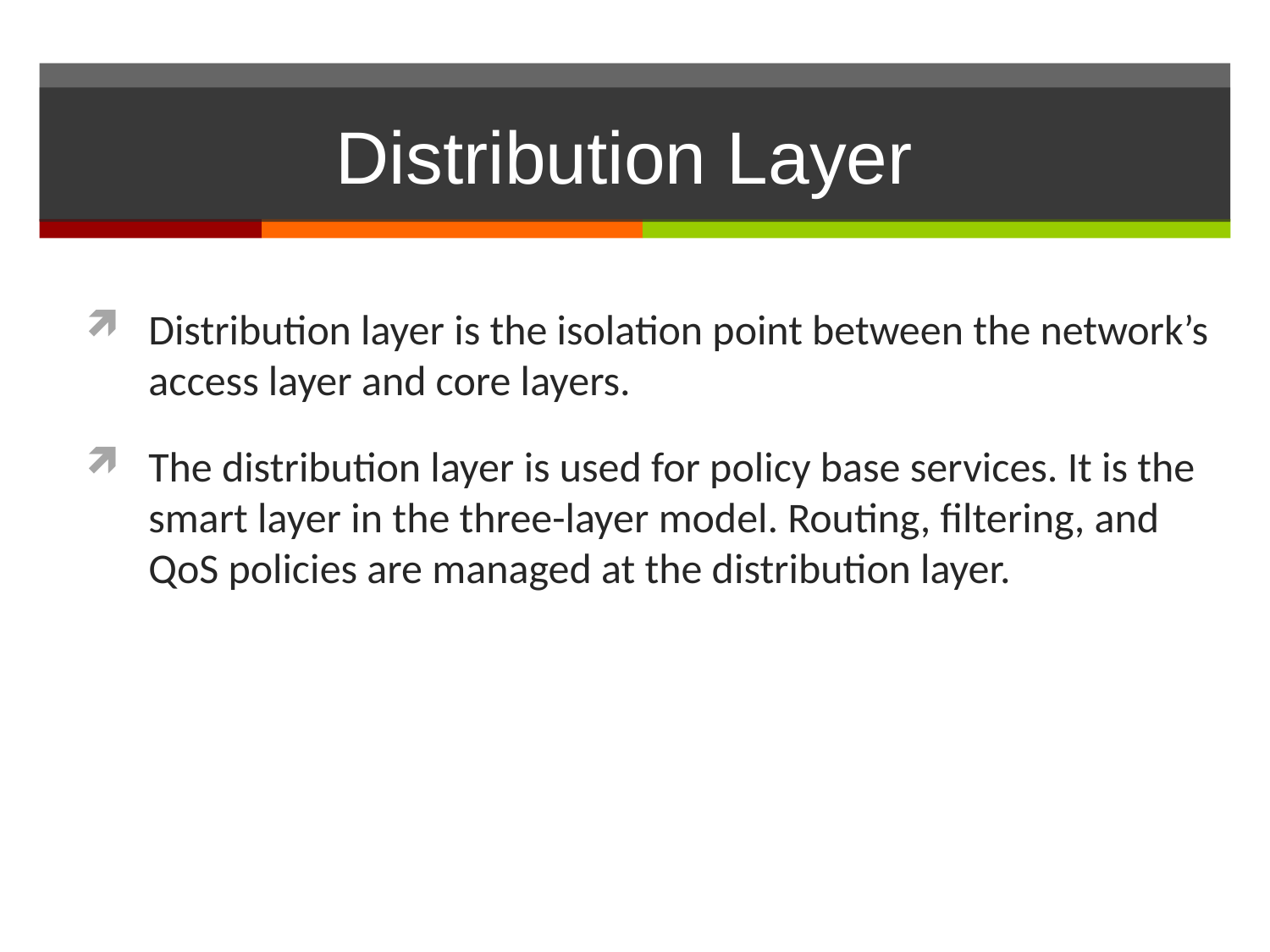

# Distribution Layer
Distribution layer is the isolation point between the network’s access layer and core layers.
The distribution layer is used for policy base services. It is the smart layer in the three-layer model. Routing, filtering, and QoS policies are managed at the distribution layer.